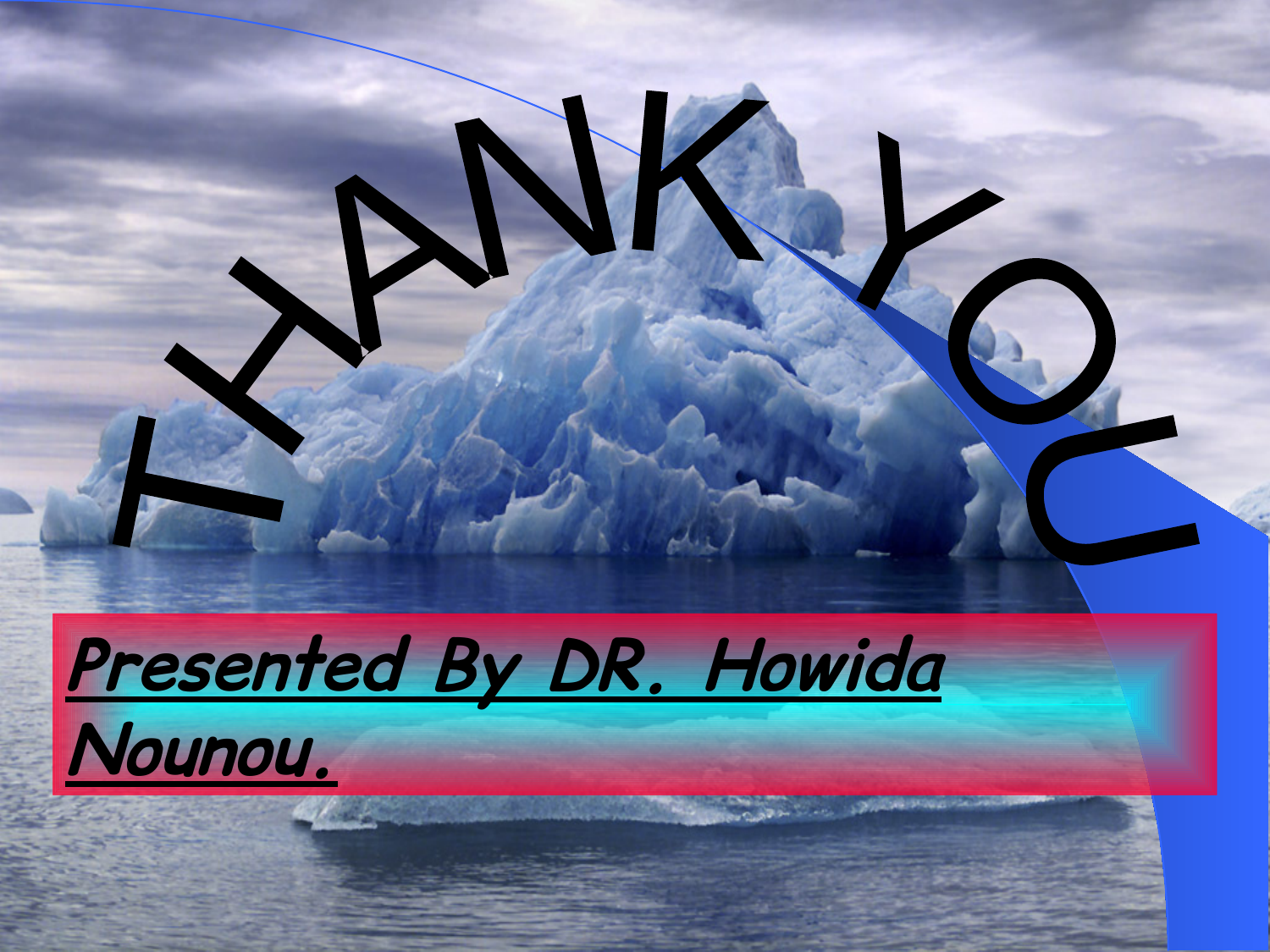

THANK YOU
Presented By DR. Howida Nounou.